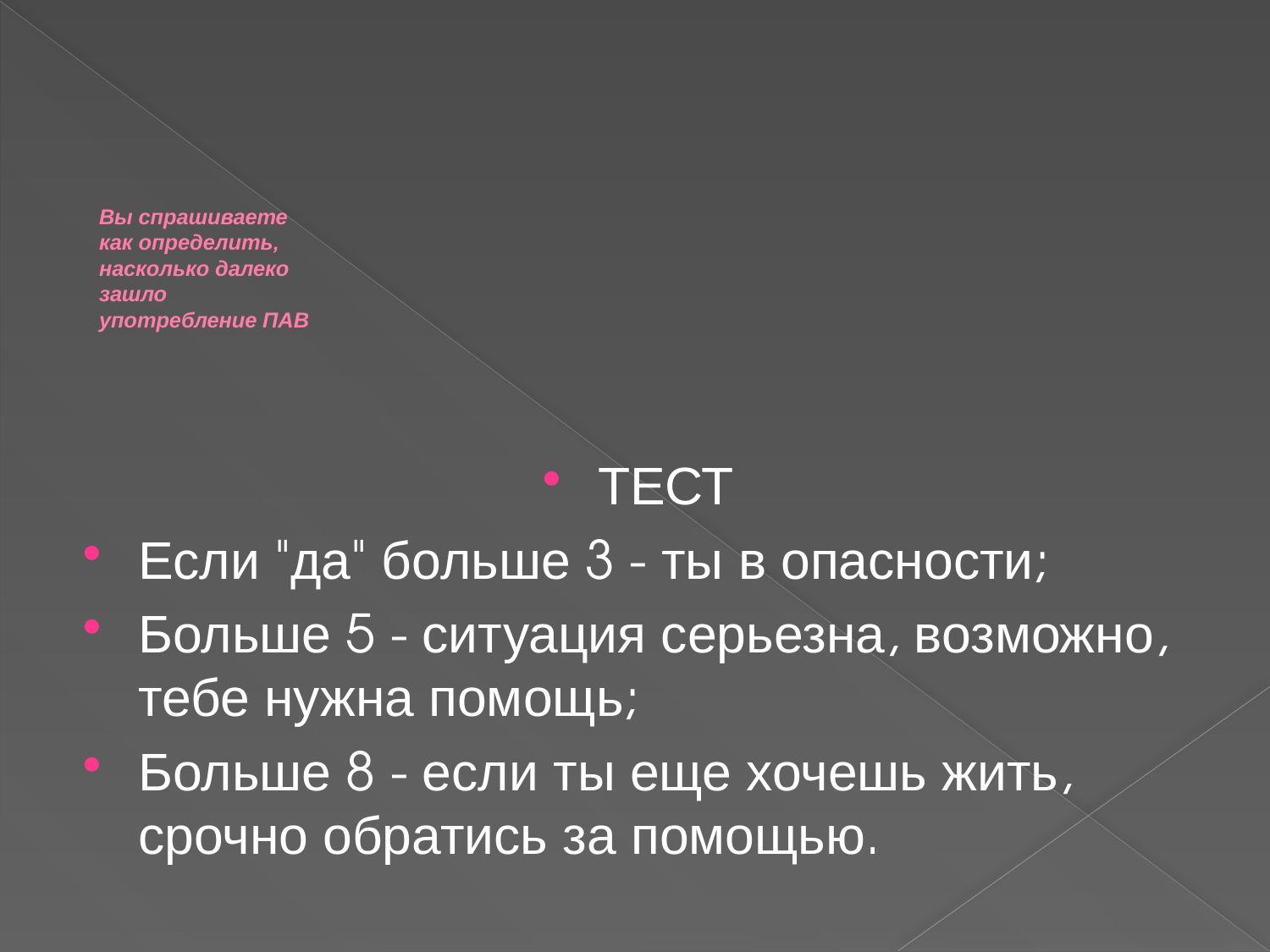

# Вы спрашиваете как определить, насколько далеко зашло употребление ПАВ
ТЕСТ
Если "да" больше 3 - ты в опасности;
Больше 5 - ситуация серьезна, возможно, тебе нужна помощь;
Больше 8 - если ты еще хочешь жить, срочно обратись за помощью.